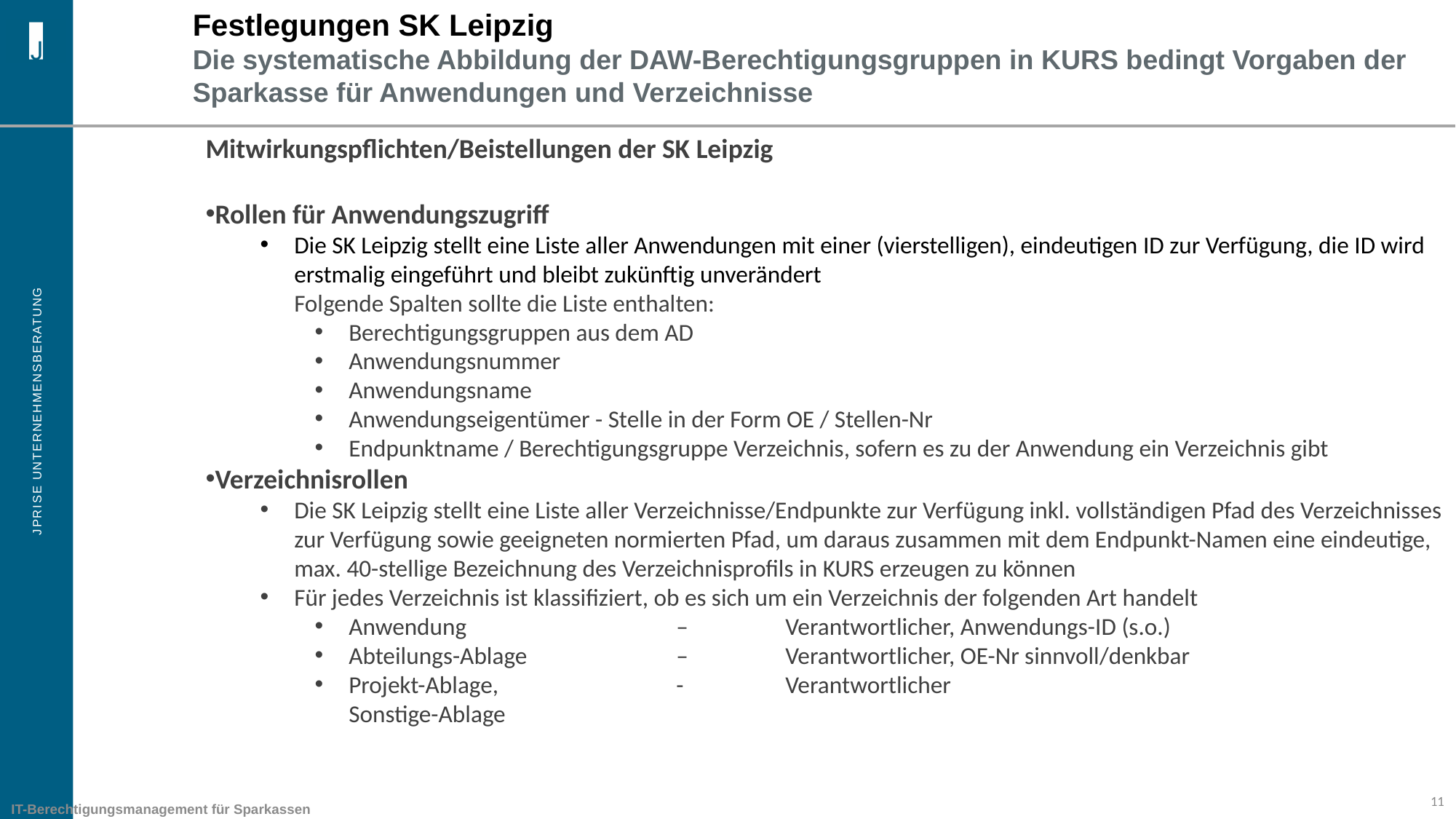

Festlegungen SK Leipzig
Die systematische Abbildung der DAW-Berechtigungsgruppen in KURS bedingt Vorgaben der Sparkasse für Anwendungen und Verzeichnisse

Mitwirkungspflichten/Beistellungen der SK Leipzig

Rollen für Anwendungszugriff
Die SK Leipzig stellt eine Liste aller Anwendungen mit einer (vierstelligen), eindeutigen ID zur Verfügung, die ID wird erstmalig eingeführt und bleibt zukünftig unverändert
Folgende Spalten sollte die Liste enthalten:
Berechtigungsgruppen aus dem AD
Anwendungsnummer
Anwendungsname
Anwendungseigentümer - Stelle in der Form OE / Stellen-Nr
Endpunktname / Berechtigungsgruppe Verzeichnis, sofern es zu der Anwendung ein Verzeichnis gibt
Verzeichnisrollen
Die SK Leipzig stellt eine Liste aller Verzeichnisse/Endpunkte zur Verfügung inkl. vollständigen Pfad des Verzeichnisses zur Verfügung sowie geeigneten normierten Pfad, um daraus zusammen mit dem Endpunkt-Namen eine eindeutige, max. 40-stellige Bezeichnung des Verzeichnisprofils in KURS erzeugen zu können
Für jedes Verzeichnis ist klassifiziert, ob es sich um ein Verzeichnis der folgenden Art handelt
Anwendung		– 	Verantwortlicher, Anwendungs-ID (s.o.)
Abteilungs-Ablage		– 	Verantwortlicher, OE-Nr sinnvoll/denkbar
Projekt-Ablage, 		-	Verantwortlicher
Sonstige-Ablage